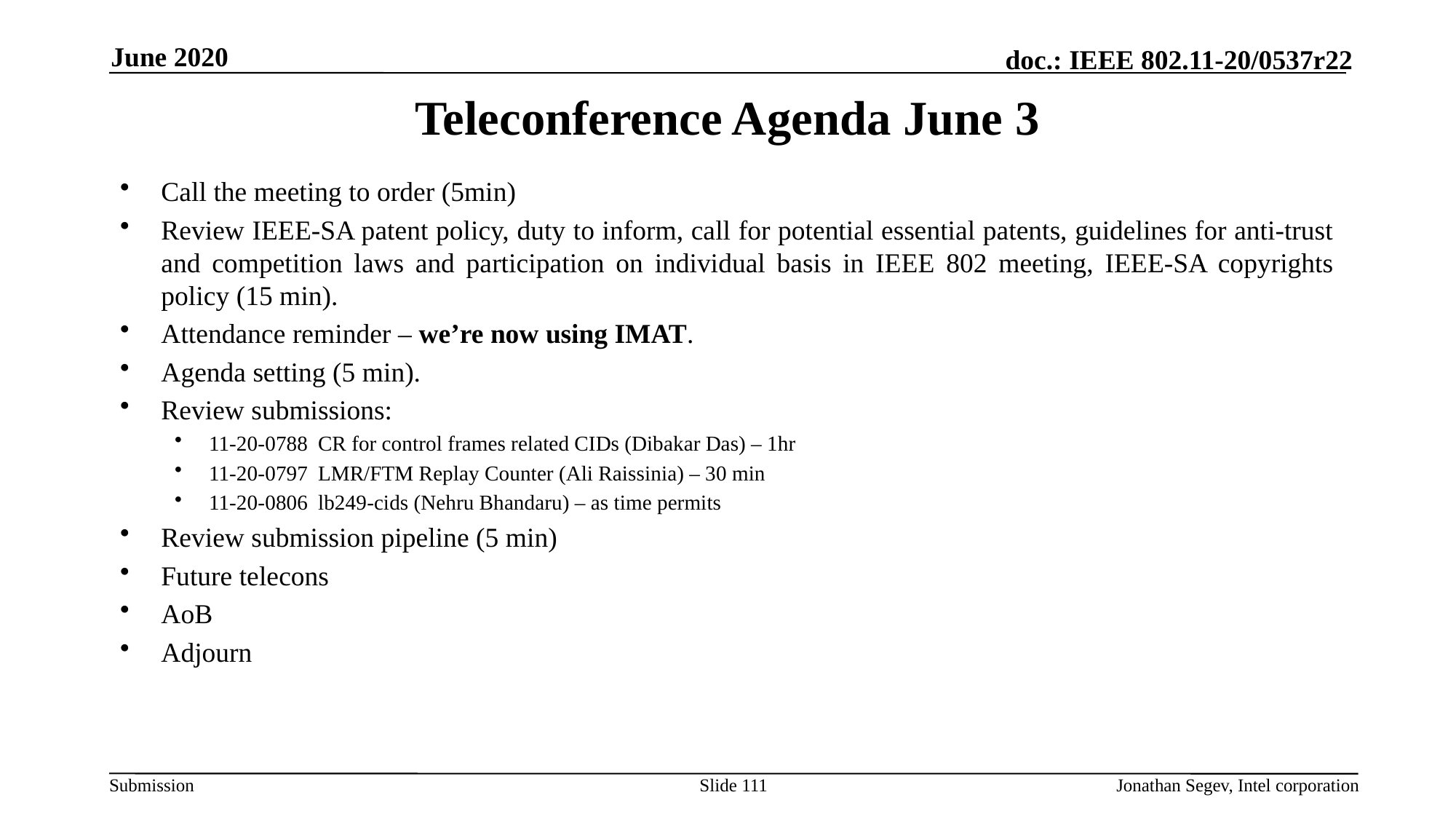

June 2020
# Teleconference Agenda June 3
Call the meeting to order (5min)
Review IEEE-SA patent policy, duty to inform, call for potential essential patents, guidelines for anti-trust and competition laws and participation on individual basis in IEEE 802 meeting, IEEE-SA copyrights policy (15 min).
Attendance reminder – we’re now using IMAT.
Agenda setting (5 min).
Review submissions:
11-20-0788	CR for control frames related CIDs (Dibakar Das) – 1hr
11-20-0797 	LMR/FTM Replay Counter (Ali Raissinia) – 30 min
11-20-0806	lb249-cids (Nehru Bhandaru) – as time permits
Review submission pipeline (5 min)
Future telecons
AoB
Adjourn

Slide 111
Jonathan Segev, Intel corporation